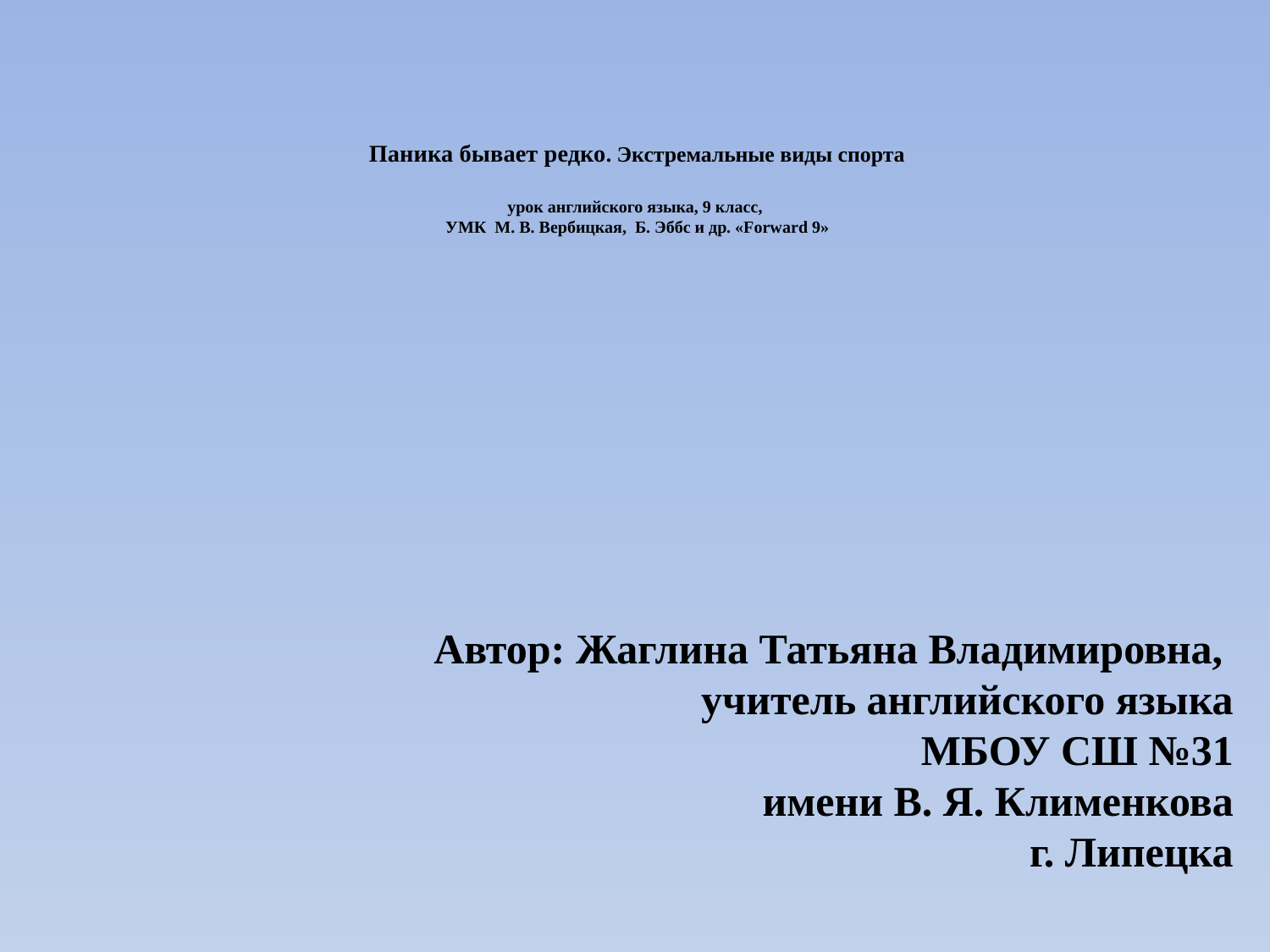

# Паника бывает редко. Экстремальные виды спорта урок английского языка, 9 класс, УМК  М. В. Вербицкая,  Б. Эббс и др. «Forward 9»
      Автор: Жаглина Татьяна Владимировна,    учитель английского языка
МБОУ СШ №31
имени В. Я. Клименкова
г. Липецка